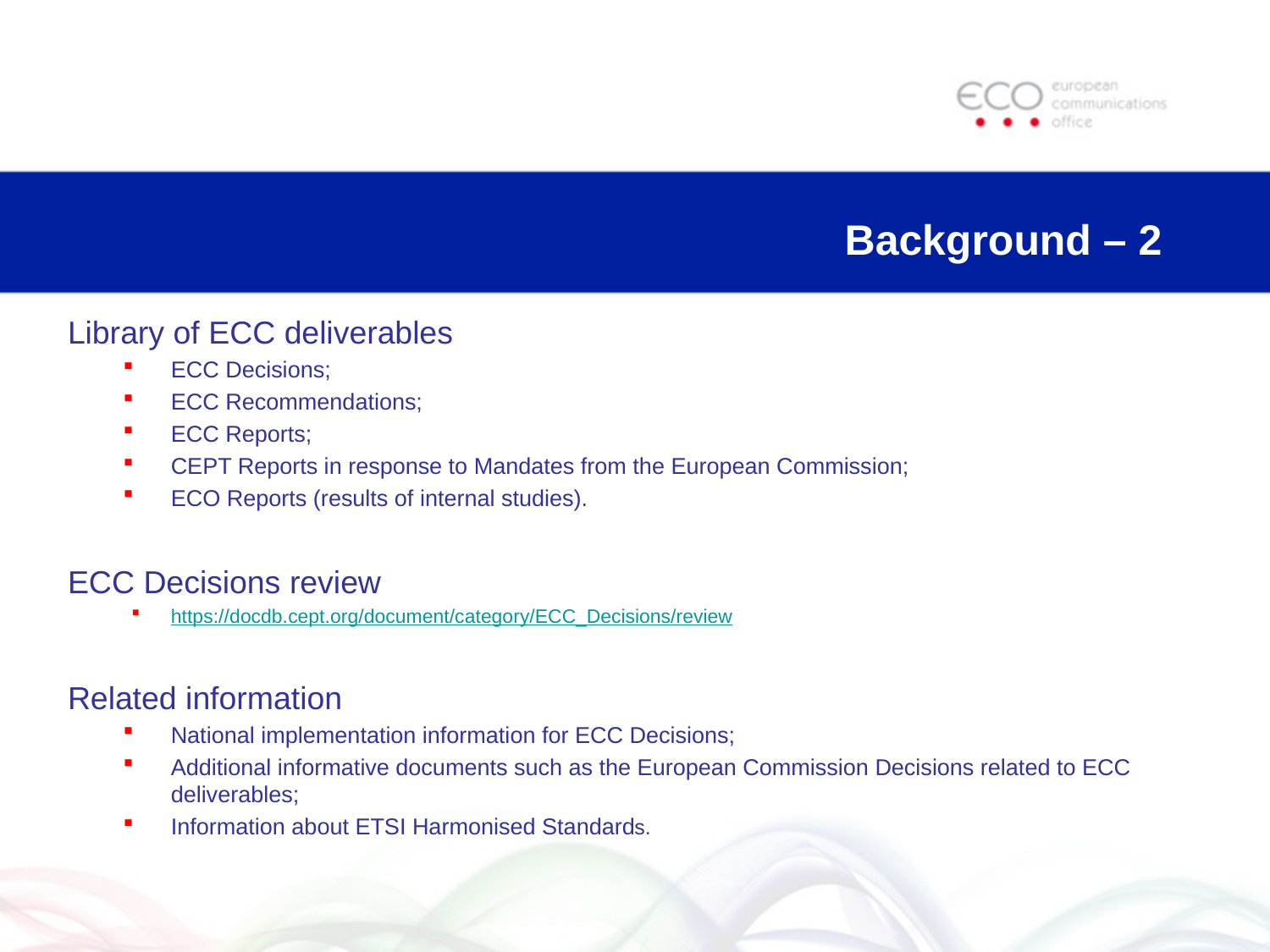

# Background – 2
Library of ECC deliverables
ECC Decisions;
ECC Recommendations;
ECC Reports;
CEPT Reports in response to Mandates from the European Commission;
ECO Reports (results of internal studies).

ECC Decisions review
https://docdb.cept.org/document/category/ECC_Decisions/review

Related information
National implementation information for ECC Decisions;
Additional informative documents such as the European Commission Decisions related to ECC deliverables;
Information about ETSI Harmonised Standards.